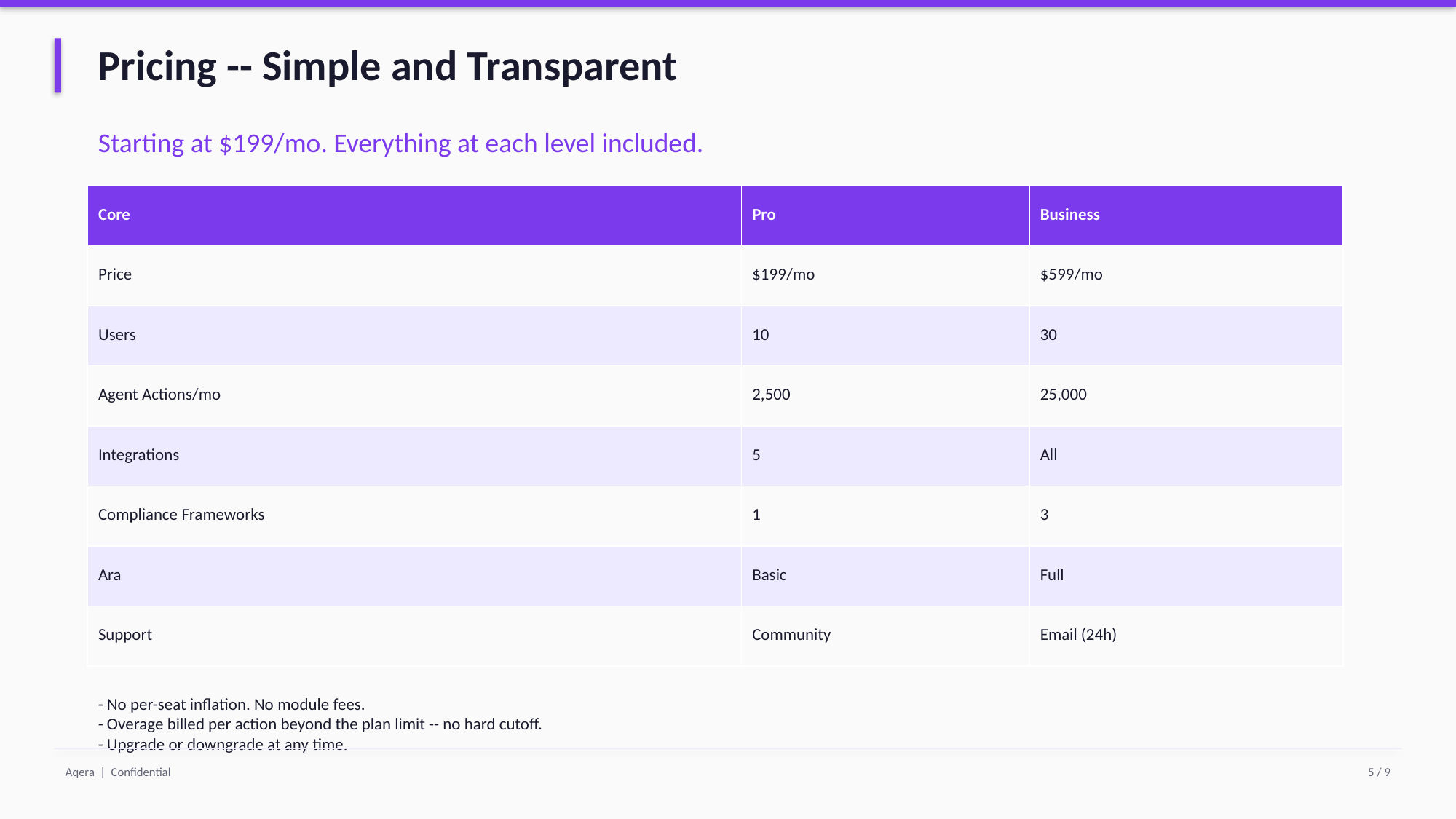

Pricing -- Simple and Transparent

Starting at $199/mo. Everything at each level included.
| Core | Pro | Business |
| --- | --- | --- |
| Price | $199/mo | $599/mo |
| Users | 10 | 30 |
| Agent Actions/mo | 2,500 | 25,000 |
| Integrations | 5 | All |
| Compliance Frameworks | 1 | 3 |
| Ara | Basic | Full |
| Support | Community | Email (24h) |
- No per-seat inflation. No module fees.
- Overage billed per action beyond the plan limit -- no hard cutoff.
- Upgrade or downgrade at any time.

Aqera  |  Confidential
5 / 9